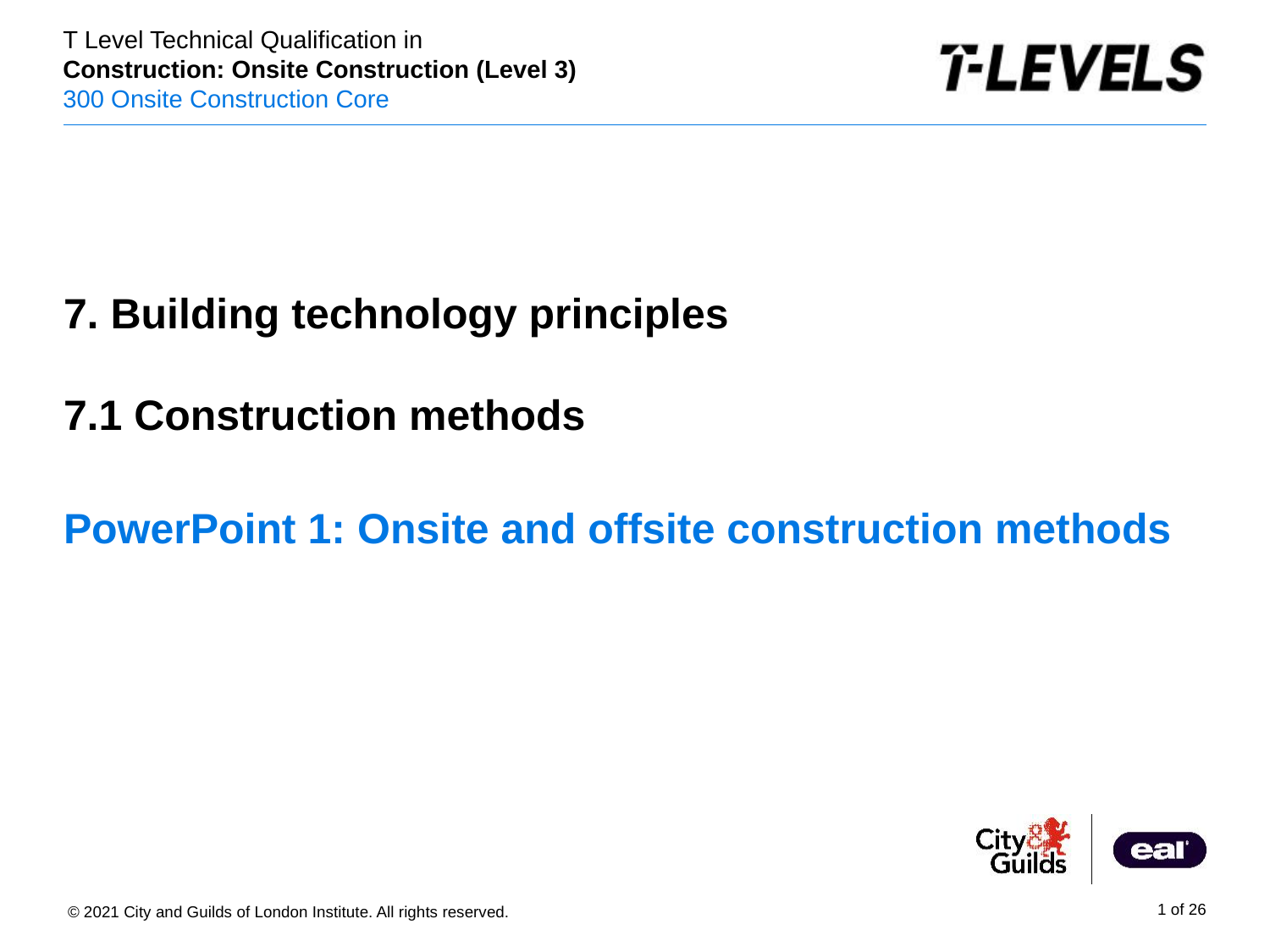

PowerPoint presentacion
7. Building technology principles

7.1 Construction methods
# PowerPoint 1: Onsite and offsite construction methods